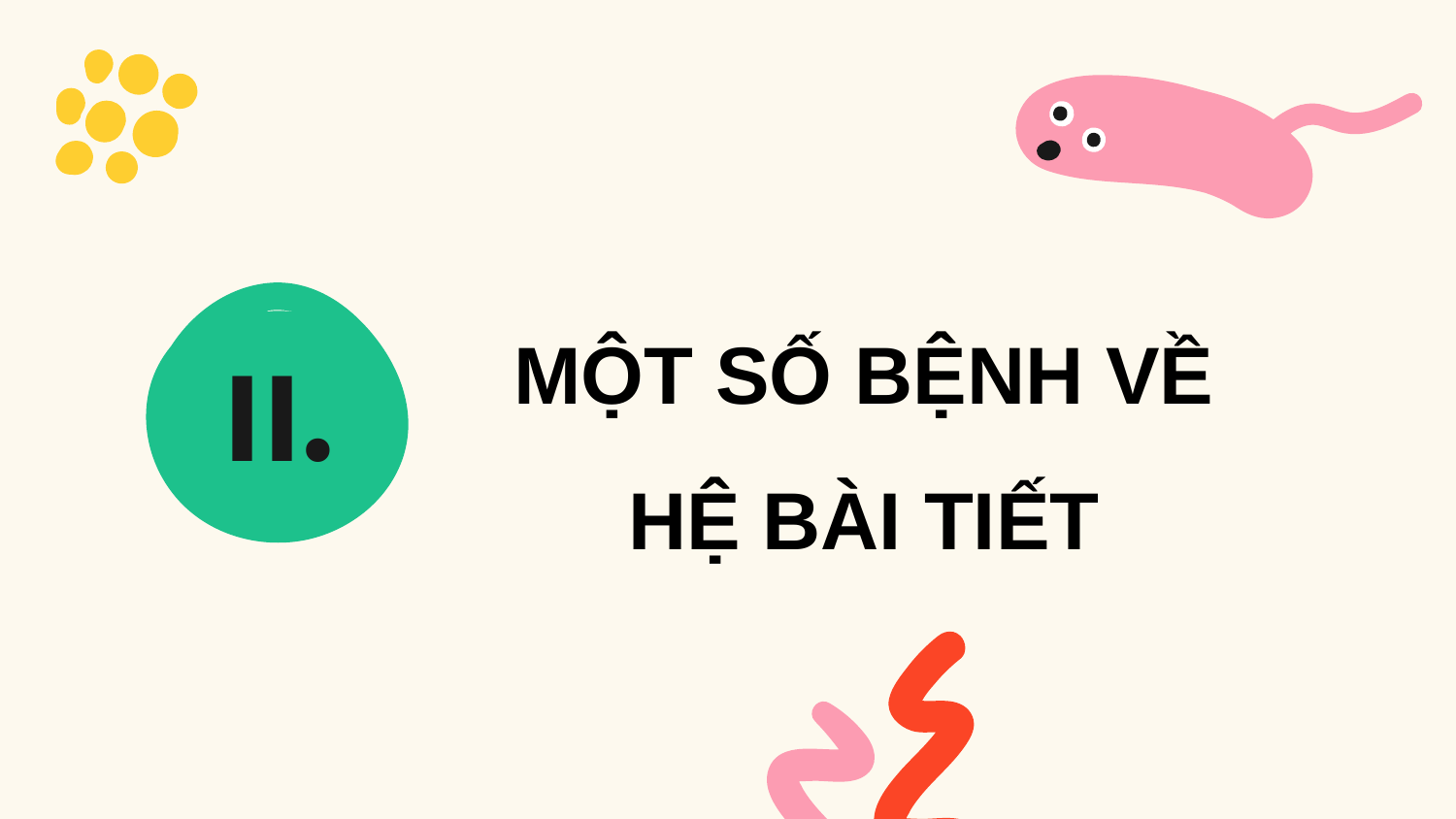

MỘT SỐ BỆNH VỀ HỆ BÀI TIẾT
II.